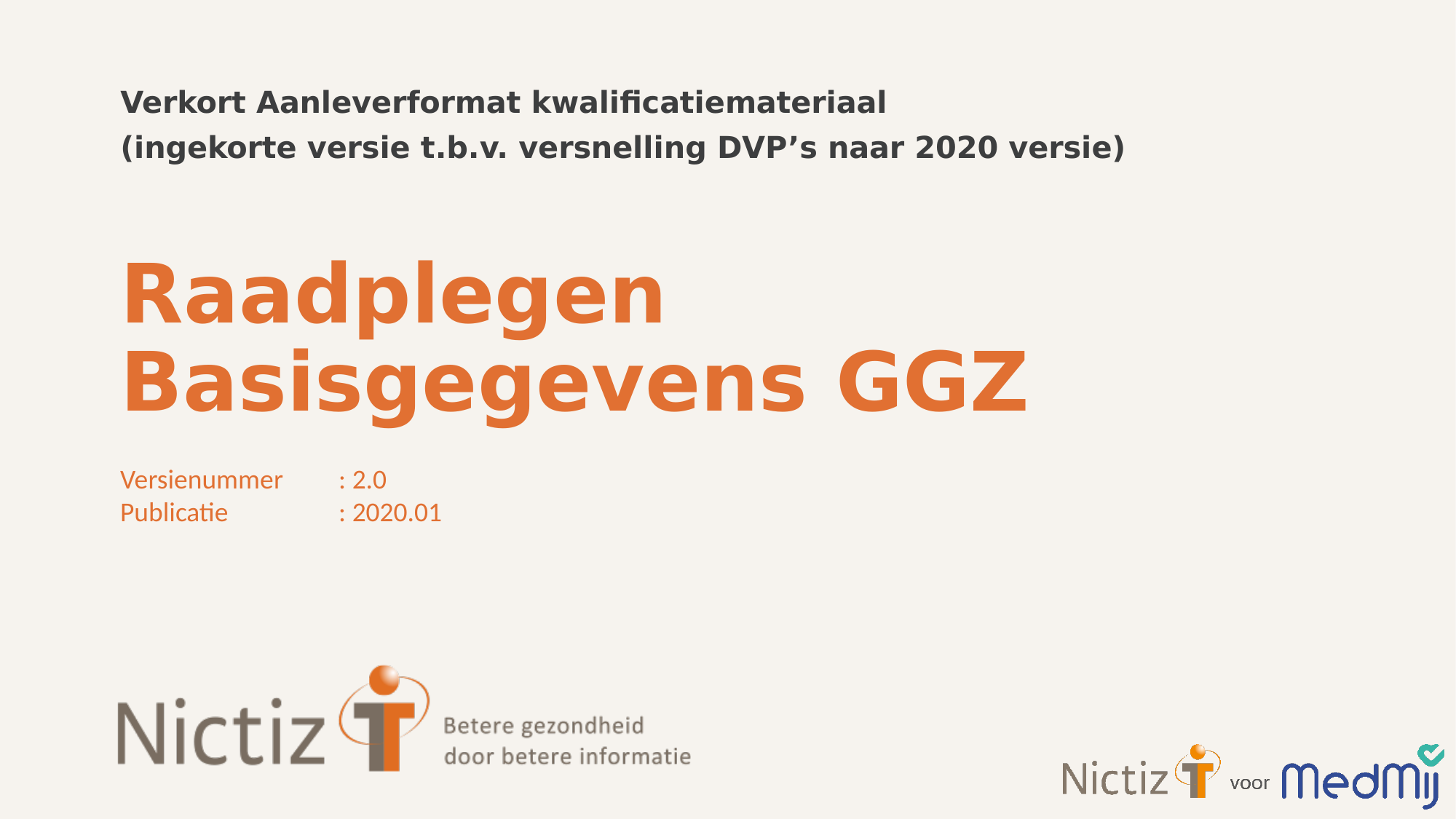

Verkort Aanleverformat kwalificatiemateriaal
(ingekorte versie t.b.v. versnelling DVP’s naar 2020 versie)
# Raadplegen Basisgegevens GGZ
Versienummer 	: 2.0
Publicatie		: 2020.01